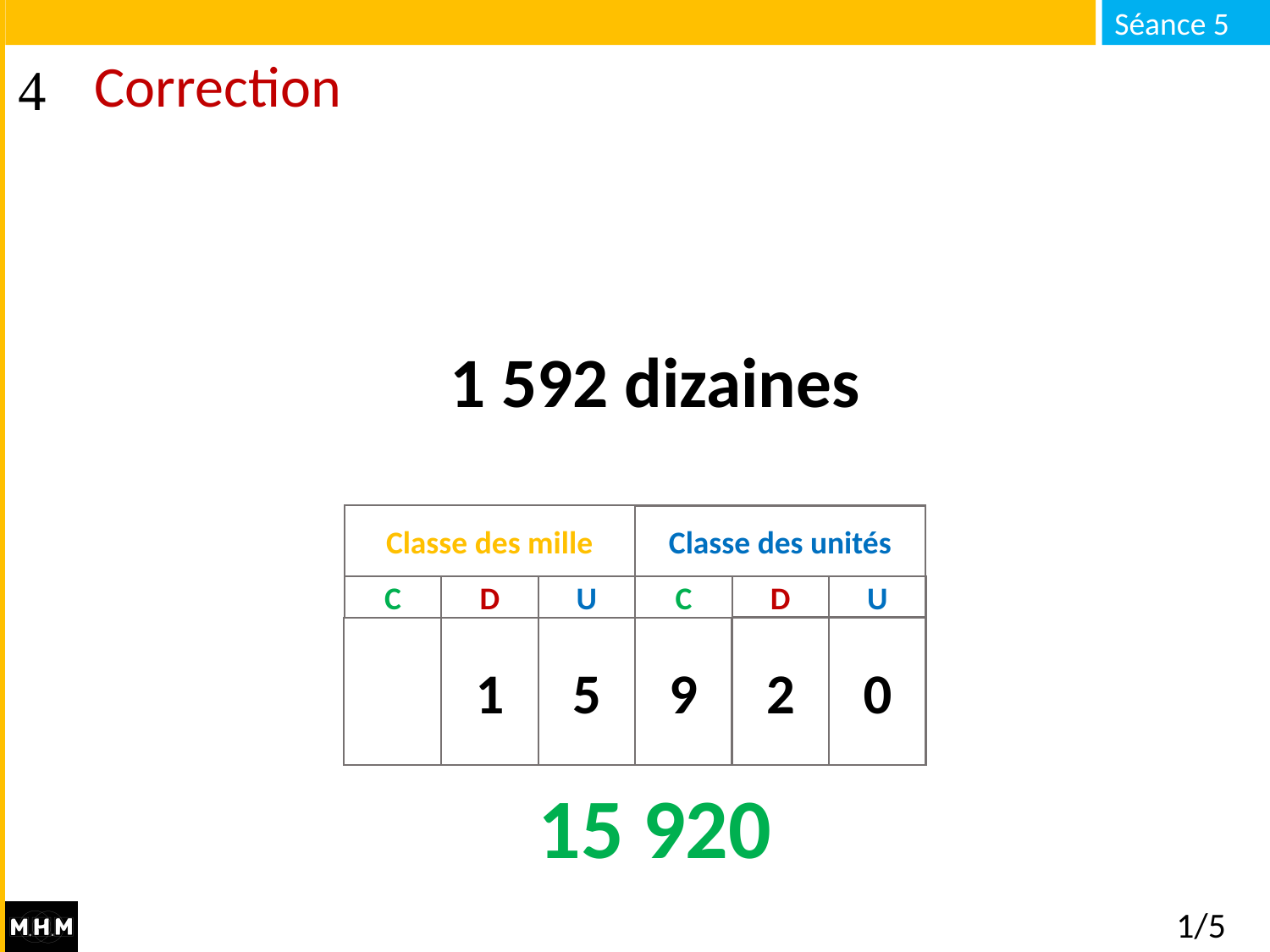

# Correction
1 592 dizaines
Classe des mille
Classe des unités
D
U
D
U
C
C
2
0
1
5
9

15 920
1/5